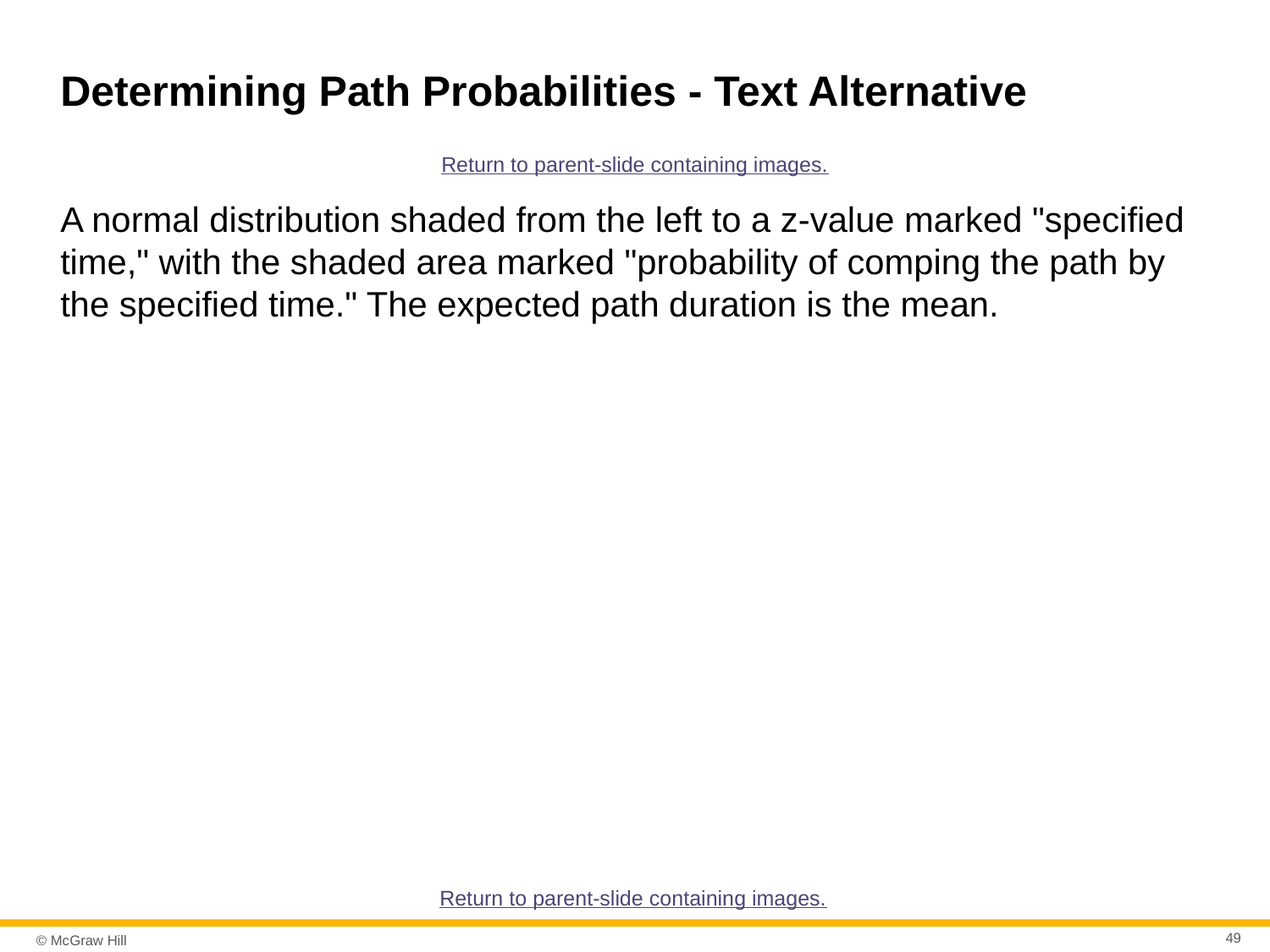

# Determining Path Probabilities - Text Alternative
Return to parent-slide containing images.
A normal distribution shaded from the left to a z-value marked "specified time," with the shaded area marked "probability of comping the path by the specified time." The expected path duration is the mean.
Return to parent-slide containing images.